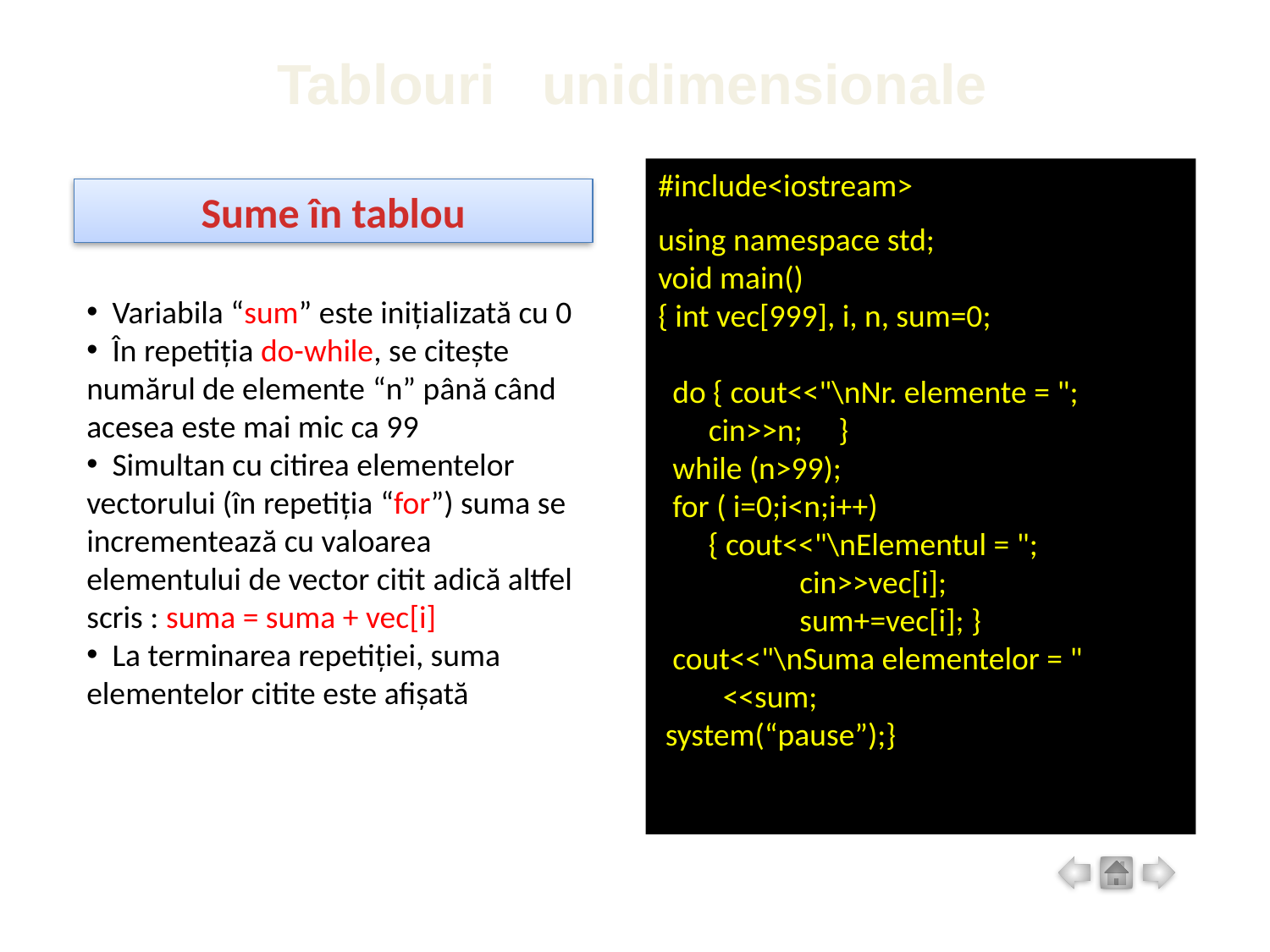

Tablouri   unidimensionale
#include<iostream>
using namespace std;
void main()
{ int vec[999], i, n, sum=0;

  do { cout<<"\nNr. elemente = ";
       cin>>n;     }
  while (n>99);
  for ( i=0;i<n;i++)
       { cout<<"\nElementul = ";
	  cin>>vec[i];
	  sum+=vec[i]; }
  cout<<"\nSuma elementelor = "
         <<sum;
 system(“pause”);}

Sume în tablou
  Variabila “sum” este inițializată cu 0
  În repetiția do-while, se citește numărul de elemente “n” până când acesea este mai mic ca 99
  Simultan cu citirea elementelor vectorului (în repetiția “for”) suma se incrementează cu valoarea elementului de vector citit adică altfel scris : suma = suma + vec[i]
  La terminarea repetiției, suma elementelor citite este afișată